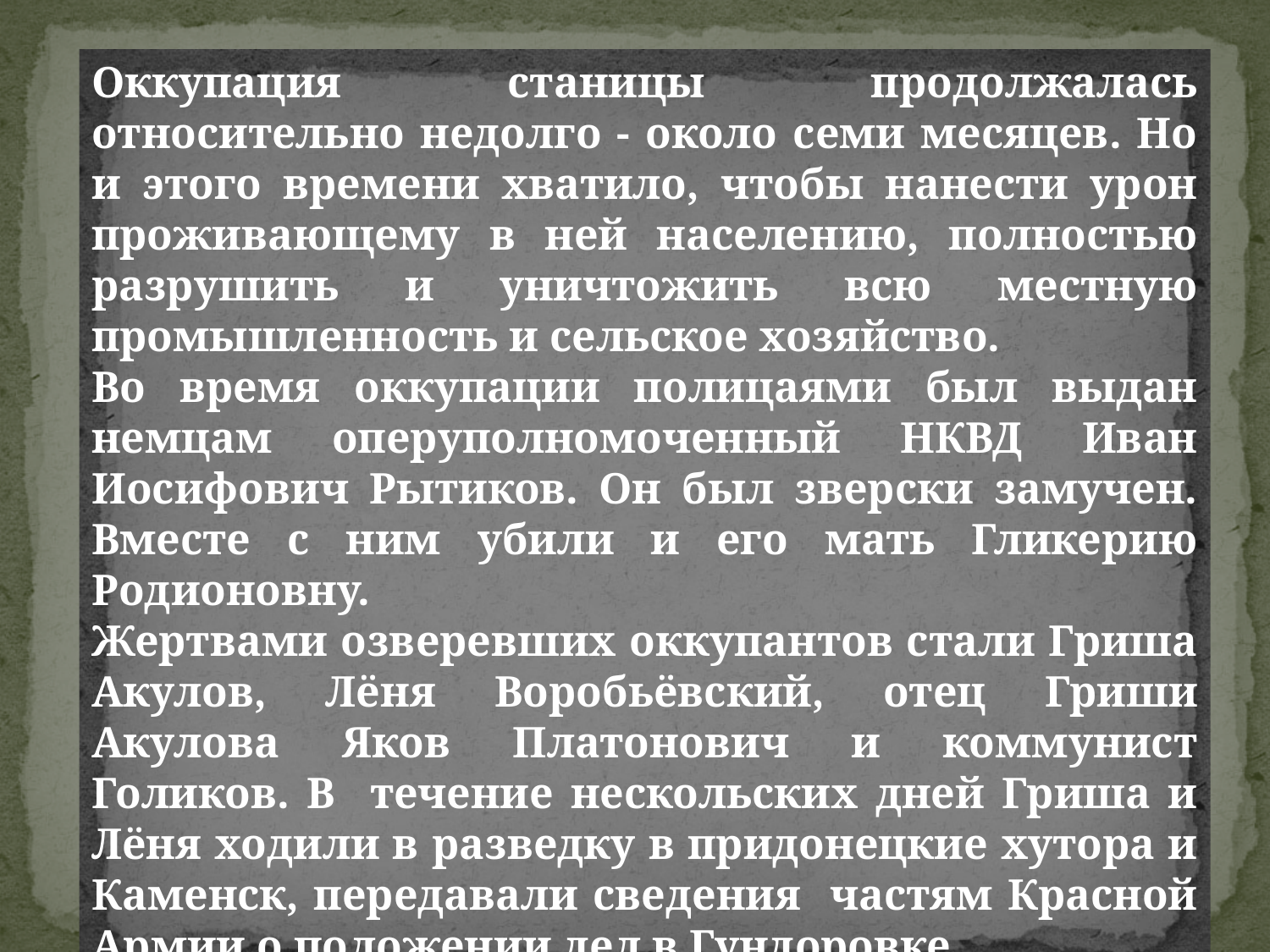

Оккупация станицы продолжалась относительно недолго - около семи месяцев. Но и этого времени хватило, чтобы нанести урон проживающему в ней населению, полностью разрушить и уничтожить всю местную промышленность и сельское хозяйство.
Во время оккупации полицаями был выдан немцам оперуполномоченный НКВД Иван Иосифович Рытиков. Он был зверски замучен. Вместе с ним убили и его мать Гликерию Родионовну.
Жертвами озверевших оккупантов стали Гриша Акулов, Лёня Воробьёвский, отец Гриши Акулова Яков Платонович и коммунист Голиков. В  течение нескольских дней Гриша и Лёня ходили в разведку в придонецкие хутора и Каменск, передавали сведения  частям Красной Армии о положении дел в Гундоровке.